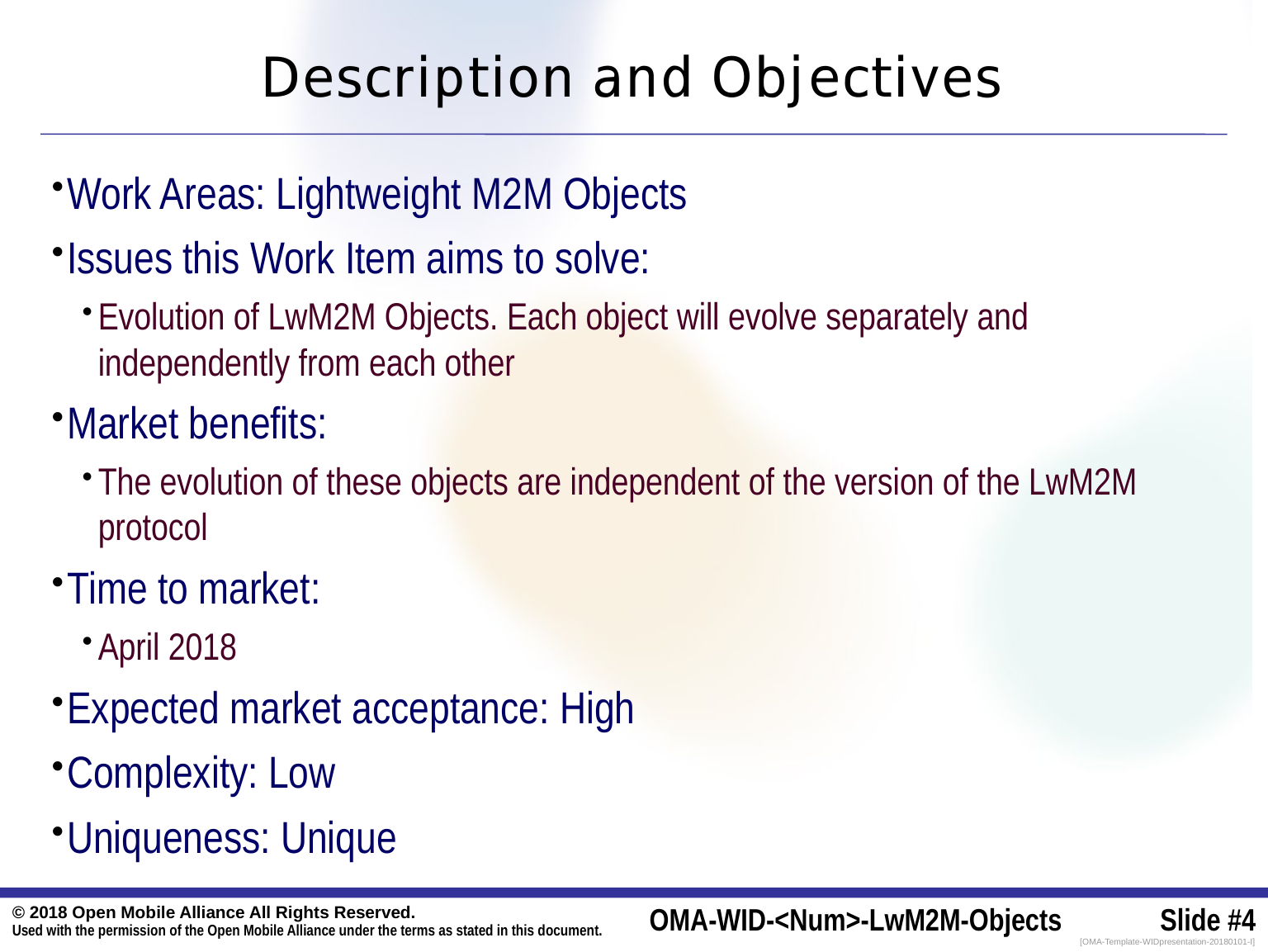

# Description and Objectives
Work Areas: Lightweight M2M Objects
Issues this Work Item aims to solve:
Evolution of LwM2M Objects. Each object will evolve separately and independently from each other
Market benefits:
The evolution of these objects are independent of the version of the LwM2M protocol
Time to market:
April 2018
Expected market acceptance: High
Complexity: Low
Uniqueness: Unique